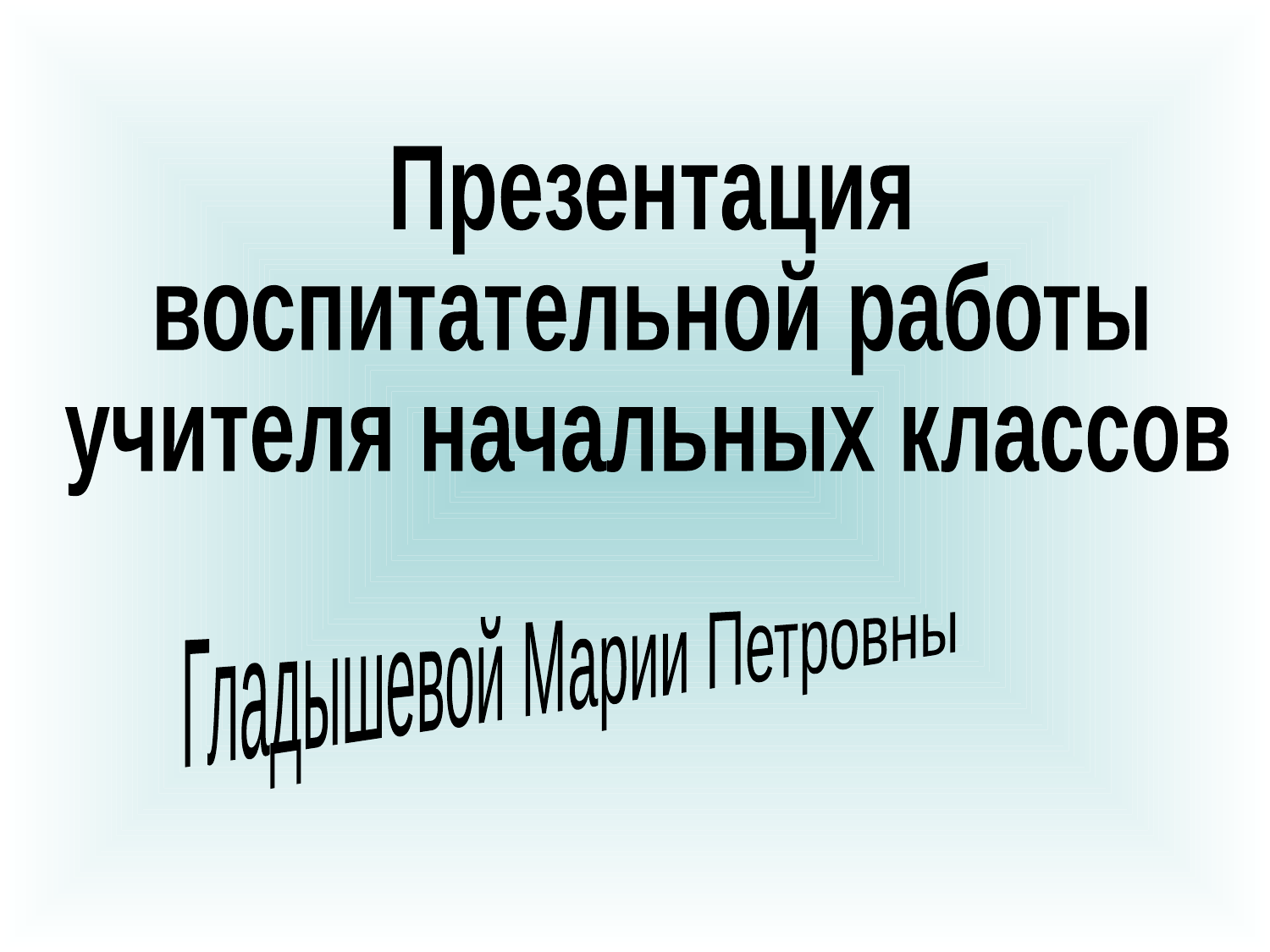

Презентация
воспитательной работы
учителя начальных классов
Гладышевой Марии Петровны